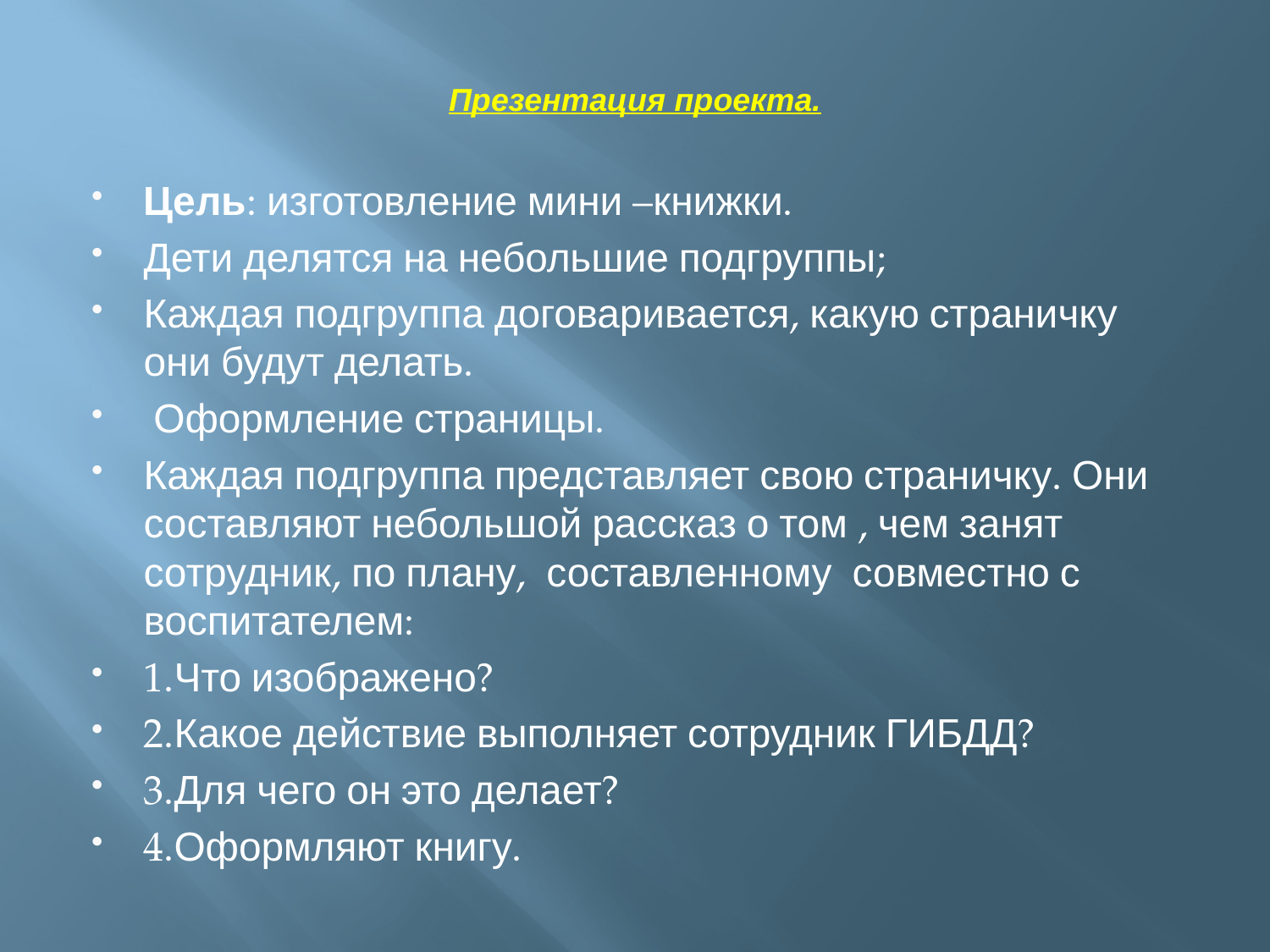

# Презентация проекта.
Цель: изготовление мини –книжки.
Дети делятся на небольшие подгруппы;
Каждая подгруппа договаривается, какую страничку они будут делать.
 Оформление страницы.
Каждая подгруппа представляет свою страничку. Они составляют небольшой рассказ о том , чем занят сотрудник, по плану,  составленному  совместно с воспитателем:
1.Что изображено?
2.Какое действие выполняет сотрудник ГИБДД?
3.Для чего он это делает?
4.Оформляют книгу.